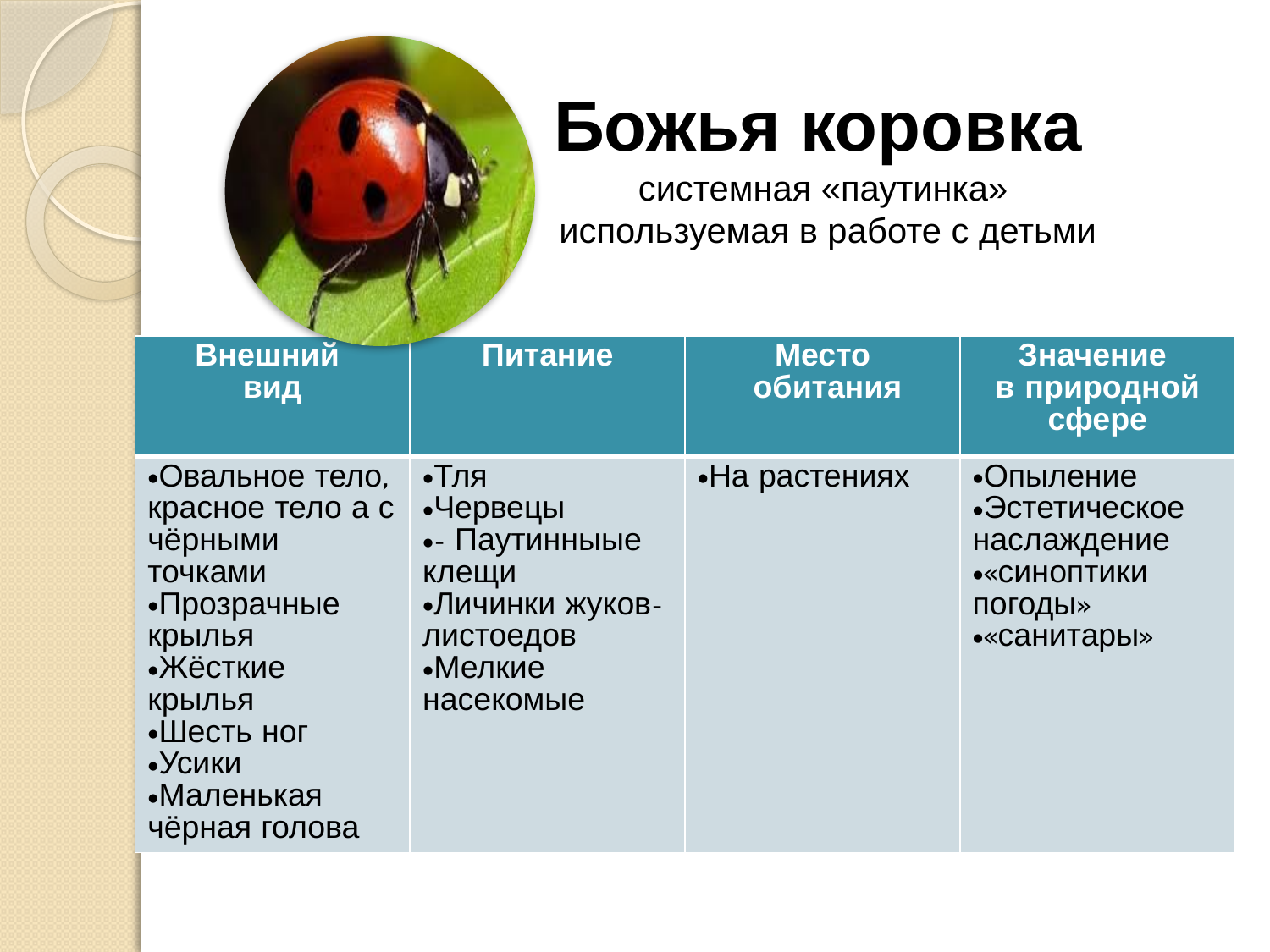

# Божья коровка системная «паутинка» используемая в работе с детьми
| Внешний вид | Питание | Место обитания | Значение в природной сфере |
| --- | --- | --- | --- |
| Овальное тело, красное тело а с чёрными точками Прозрачные крылья Жёсткие крылья Шесть ног Усики Маленькая чёрная голова | Тля Червецы - Паутинныые клещи Личинки жуков-листоедов Мелкие насекомые | На растениях | Опыление Эстетическое наслаждение «синоптики погоды» «санитары» |